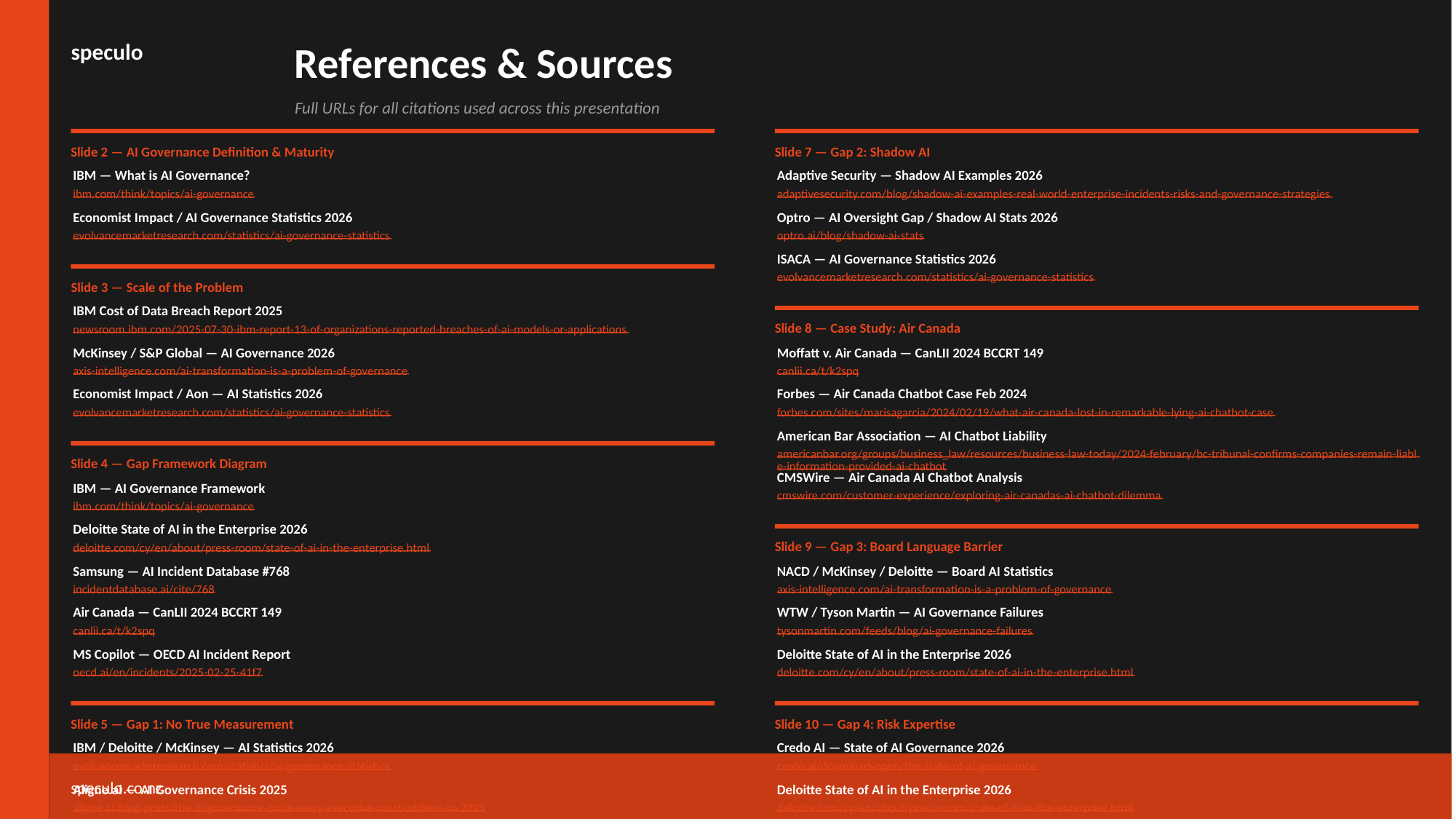

References & Sources
speculo
Full URLs for all citations used across this presentation

Slide 2 — AI Governance Definition & Maturity
Slide 7 — Gap 2: Shadow AI
IBM — What is AI Governance?
Adaptive Security — Shadow AI Examples 2026
ibm.com/think/topics/ai-governance
adaptivesecurity.com/blog/shadow-ai-examples-real-world-enterprise-incidents-risks-and-governance-strategies

Economist Impact / AI Governance Statistics 2026
Optro — AI Oversight Gap / Shadow AI Stats 2026
evolvancemarketresearch.com/statistics/ai-governance-statistics
optro.ai/blog/shadow-ai-stats

ISACA — AI Governance Statistics 2026

evolvancemarketresearch.com/statistics/ai-governance-statistics
Slide 3 — Scale of the Problem

IBM Cost of Data Breach Report 2025

Slide 8 — Case Study: Air Canada
newsroom.ibm.com/2025-07-30-ibm-report-13-of-organizations-reported-breaches-of-ai-models-or-applications

McKinsey / S&P Global — AI Governance 2026
Moffatt v. Air Canada — CanLII 2024 BCCRT 149
axis-intelligence.com/ai-transformation-is-a-problem-of-governance
canlii.ca/t/k2spq

Economist Impact / Aon — AI Statistics 2026
Forbes — Air Canada Chatbot Case Feb 2024
evolvancemarketresearch.com/statistics/ai-governance-statistics
forbes.com/sites/marisagarcia/2024/02/19/what-air-canada-lost-in-remarkable-lying-ai-chatbot-case

American Bar Association — AI Chatbot Liability

americanbar.org/groups/business_law/resources/business-law-today/2024-february/bc-tribunal-confirms-companies-remain-liabl
Slide 4 — Gap Framework Diagram

e-information-provided-ai-chatbot
CMSWire — Air Canada AI Chatbot Analysis

IBM — AI Governance Framework
cmswire.com/customer-experience/exploring-air-canadas-ai-chatbot-dilemma

ibm.com/think/topics/ai-governance

Deloitte State of AI in the Enterprise 2026

Slide 9 — Gap 3: Board Language Barrier
deloitte.com/cy/en/about/press-room/state-of-ai-in-the-enterprise.html

Samsung — AI Incident Database #768
NACD / McKinsey / Deloitte — Board AI Statistics
incidentdatabase.ai/cite/768
axis-intelligence.com/ai-transformation-is-a-problem-of-governance

Air Canada — CanLII 2024 BCCRT 149
WTW / Tyson Martin — AI Governance Failures
canlii.ca/t/k2spq
tysonmartin.com/feeds/blog/ai-governance-failures

MS Copilot — OECD AI Incident Report
Deloitte State of AI in the Enterprise 2026
oecd.ai/en/incidents/2025-02-25-41f7
deloitte.com/cy/en/about/press-room/state-of-ai-in-the-enterprise.html

Slide 5 — Gap 1: No True Measurement
Slide 10 — Gap 4: Risk Expertise
IBM / Deloitte / McKinsey — AI Statistics 2026
Credo AI — State of AI Governance 2026

evolvancemarketresearch.com/statistics/ai-governance-statistics
credo.ai/downloadsopen/the-state-of-ai-governance

speculo.co.nz
Aligne.ai — AI Governance Crisis 2025
Deloitte State of AI in the Enterprise 2026
aligne.ai/blog-posts/the-ai-governance-crisis-every-executive-must-address-in-2025
deloitte.com/cy/en/about/press-room/state-of-ai-in-the-enterprise.html

Axis Intelligence — AI Governance 2026